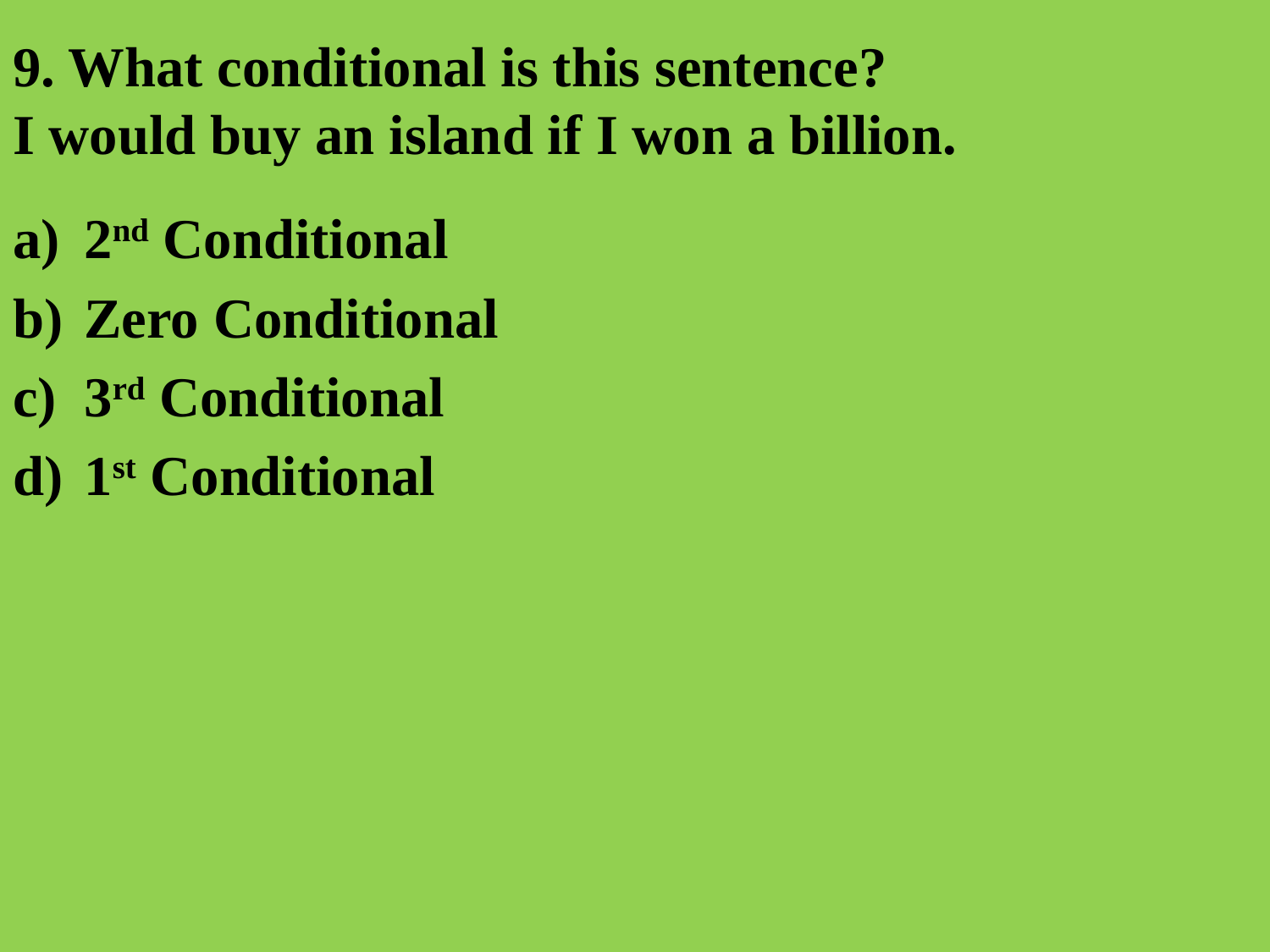

# 9. What conditional is this sentence? I would buy an island if I won a billion.
2nd Conditional
Zero Conditional
3rd Conditional
1st Conditional